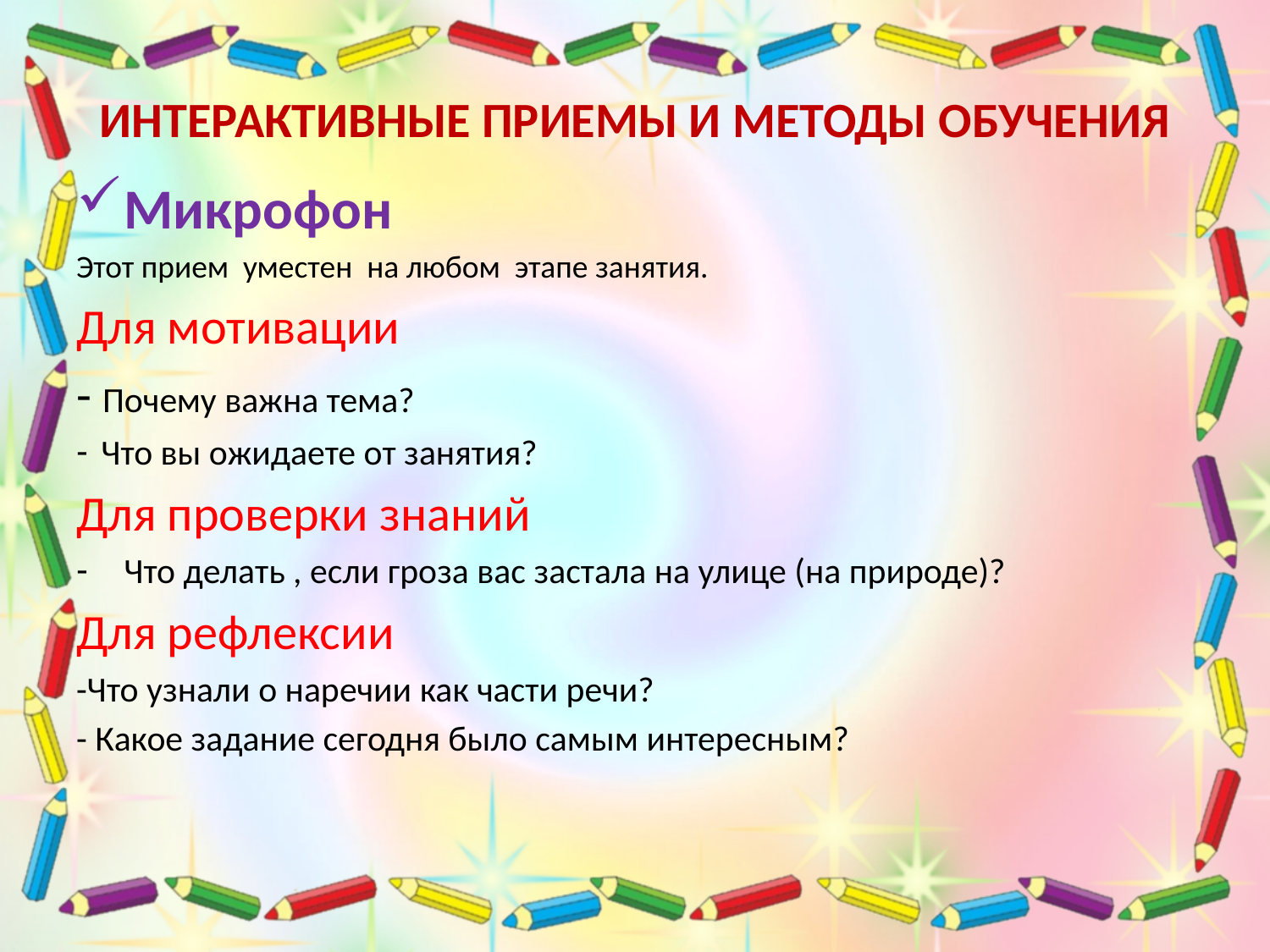

# Интерактивные приемы и методы обучения
Микрофон
Этот прием  уместен  на любом  этапе занятия.
Для мотивации
- Почему важна тема?
Что вы ожидаете от занятия?
Для проверки знаний
Что делать , если гроза вас застала на улице (на природе)?
Для рефлексии
-Что узнали о наречии как части речи?
- Какое задание сегодня было самым интересным?